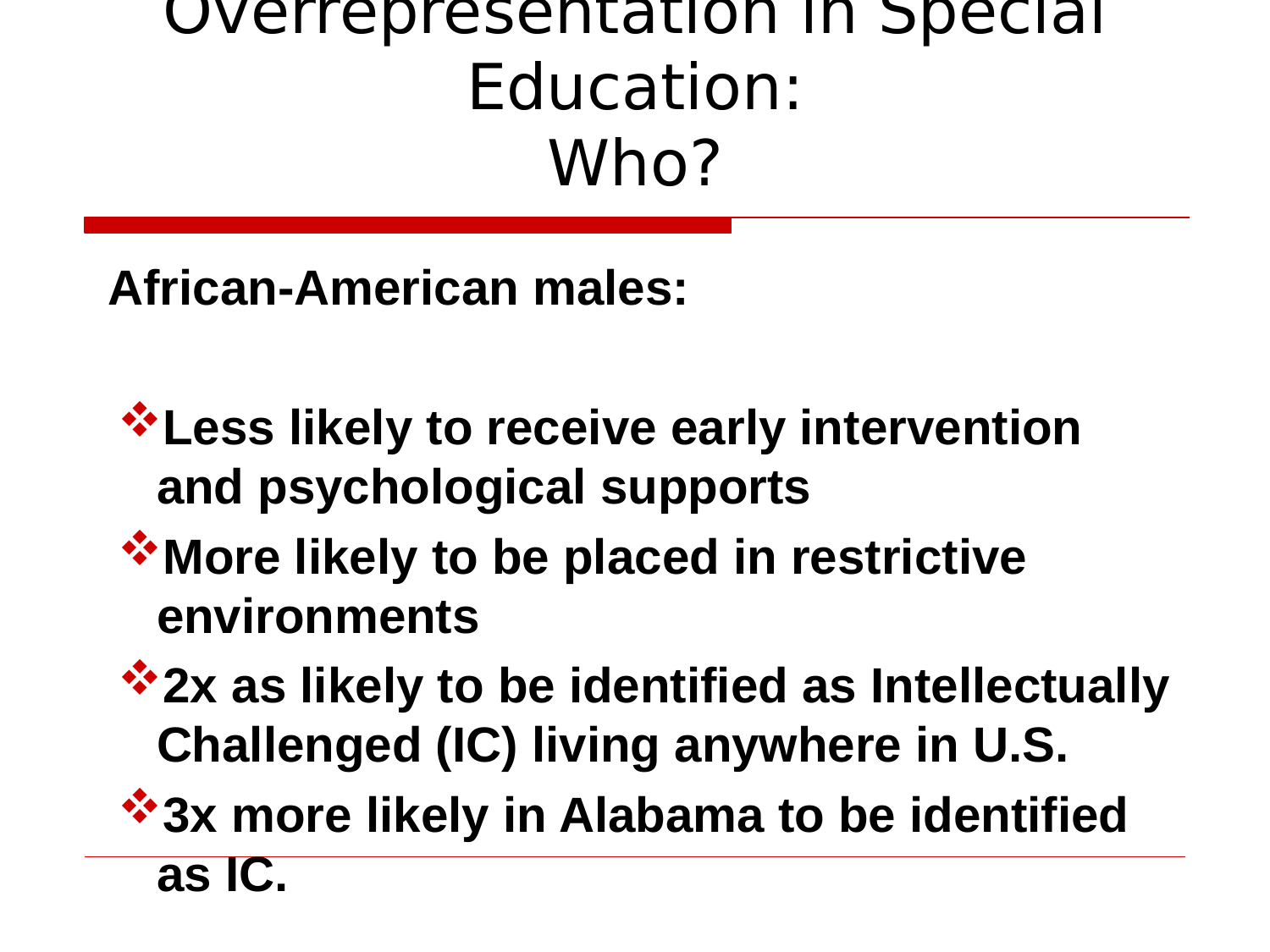

# Overrepresentation in Special Education: Who?
African-American males:

Less likely to receive early intervention and psychological supports
More likely to be placed in restrictive environments
2x as likely to be identified as Intellectually Challenged (IC) living anywhere in U.S.
3x more likely in Alabama to be identified as IC.